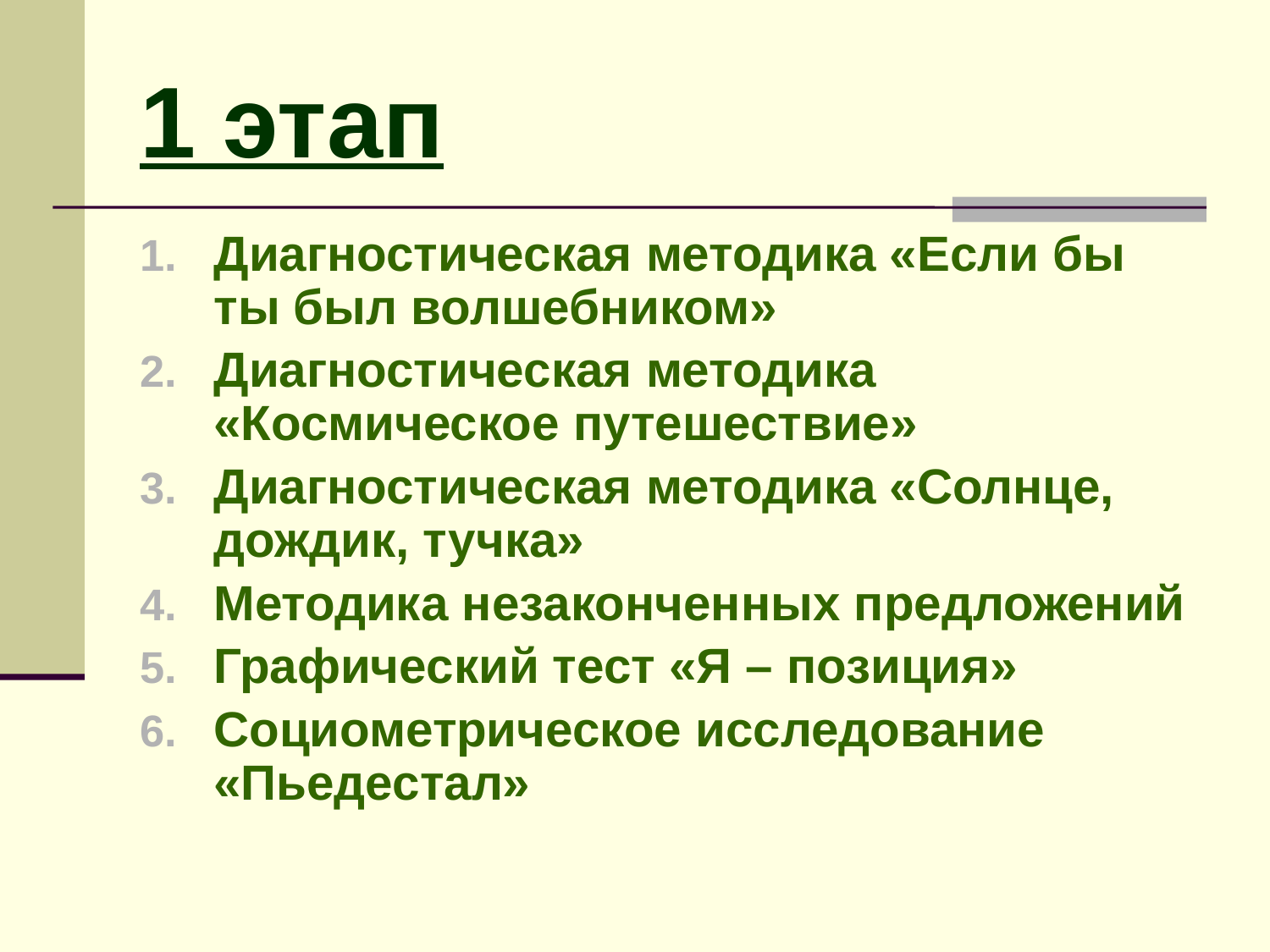

# 1 этап
Диагностическая методика «Если бы ты был волшебником»
Диагностическая методика «Космическое путешествие»
Диагностическая методика «Солнце, дождик, тучка»
Методика незаконченных предложений
Графический тест «Я – позиция»
Социометрическое исследование «Пьедестал»